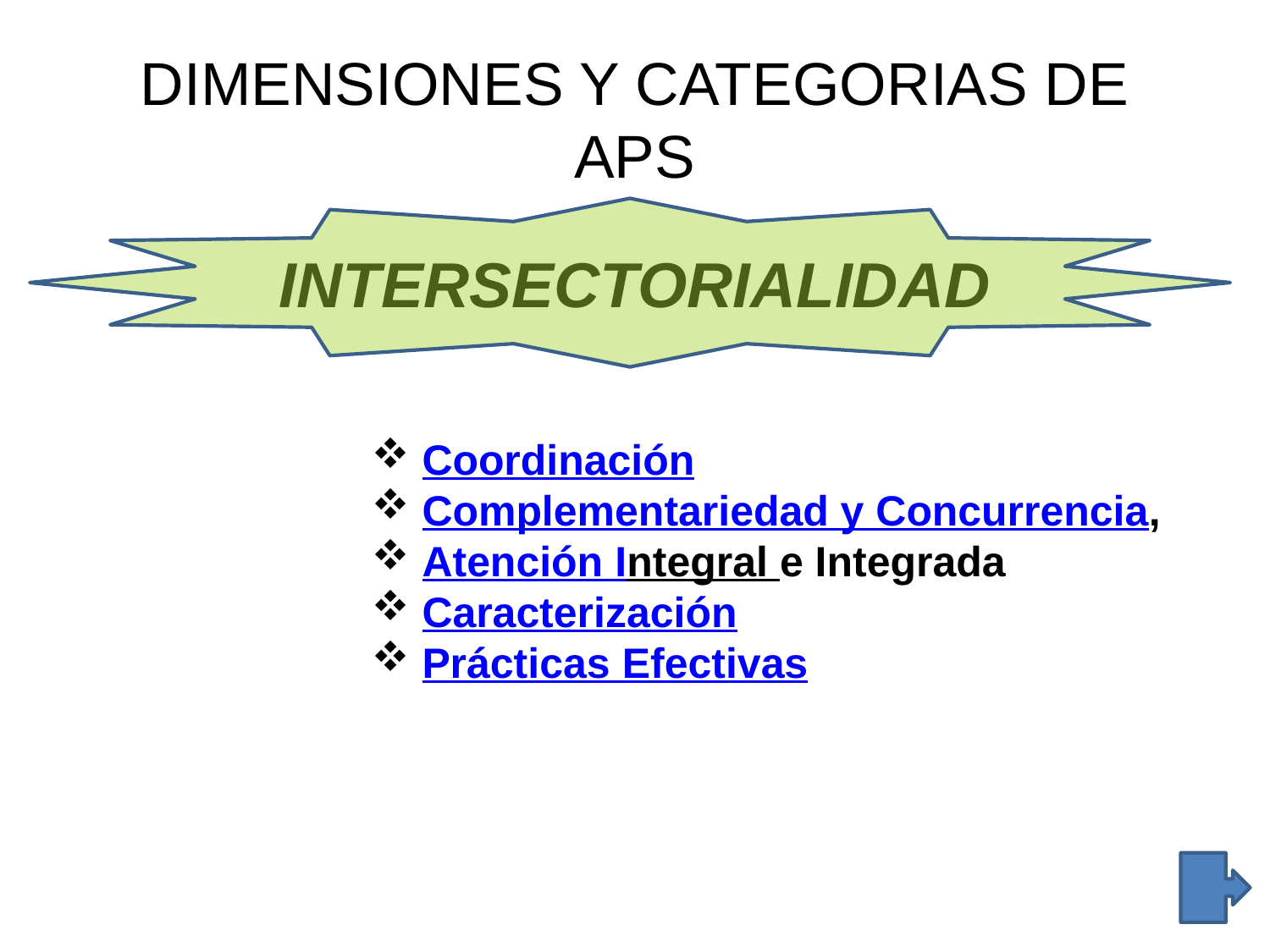

# DIMENSIONES Y CATEGORIAS DE APS

INTERSECTORIALIDAD
 Coordinación
 Complementariedad y Concurrencia,
 Atención Integral e Integrada
 Caracterización
 Prácticas Efectivas